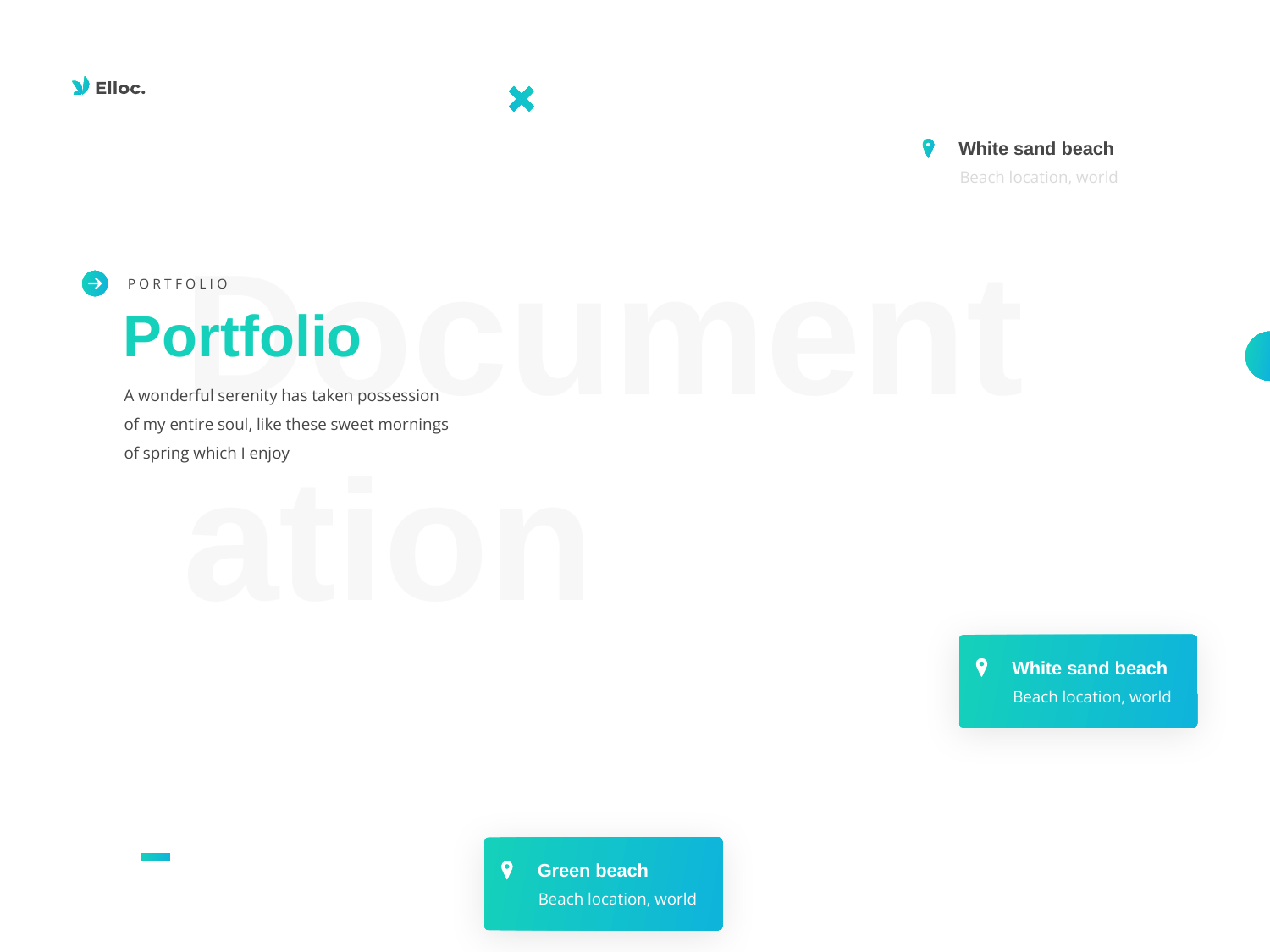

White sand beach

Beach location, world
Documentation
P O R T F O L I O

Portfolio

A wonderful serenity has taken possession of my entire soul, like these sweet mornings of spring which I enjoy

White sand beach

Beach location, world

Green beach

Beach location, world